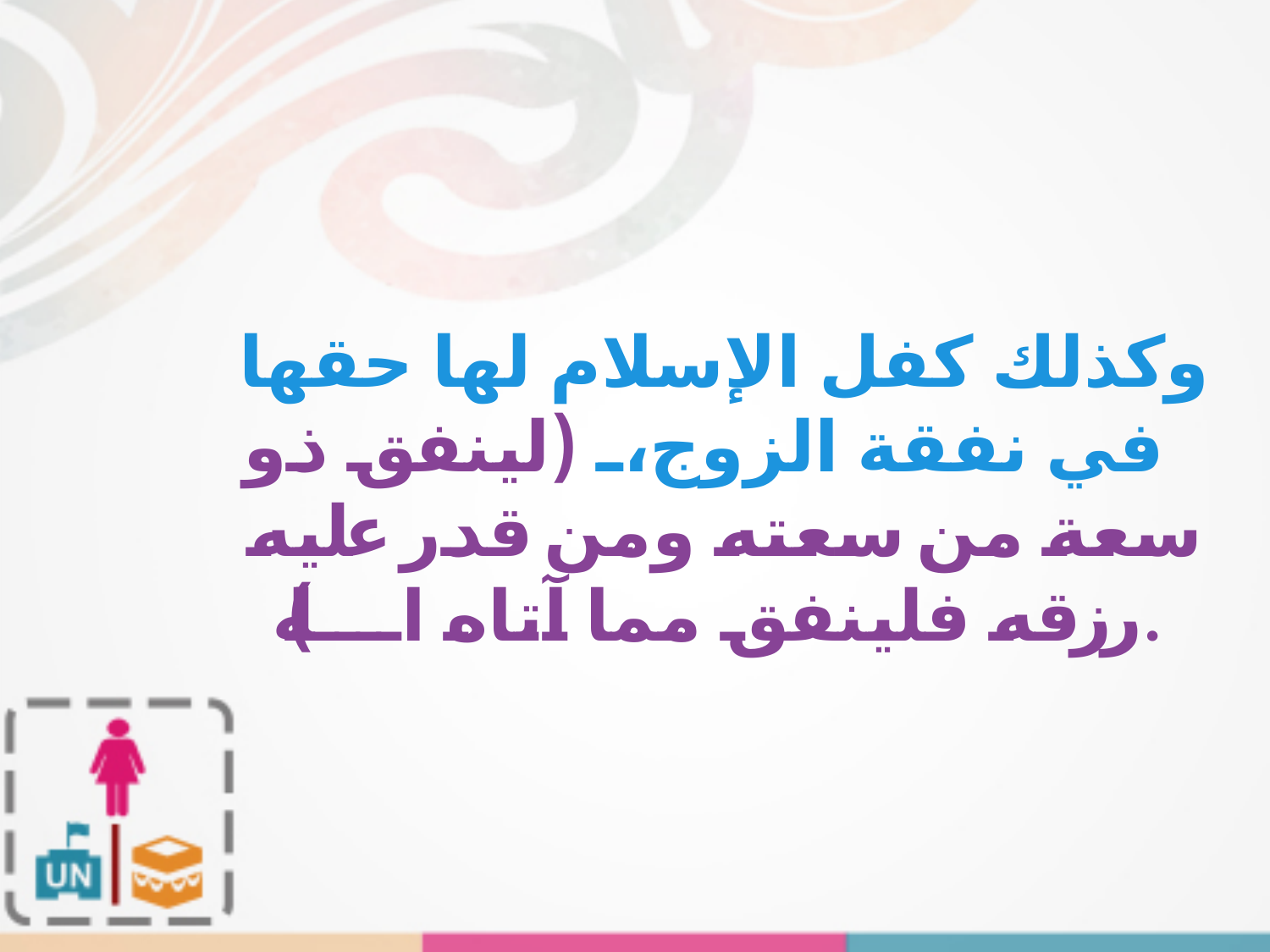

وكذلك كفل الإسلام لها حقها في نفقة الزوج، (لينفق ذو سعة من سعته ومن قدر عليه رزقه فلينفق مما آتاه الله).